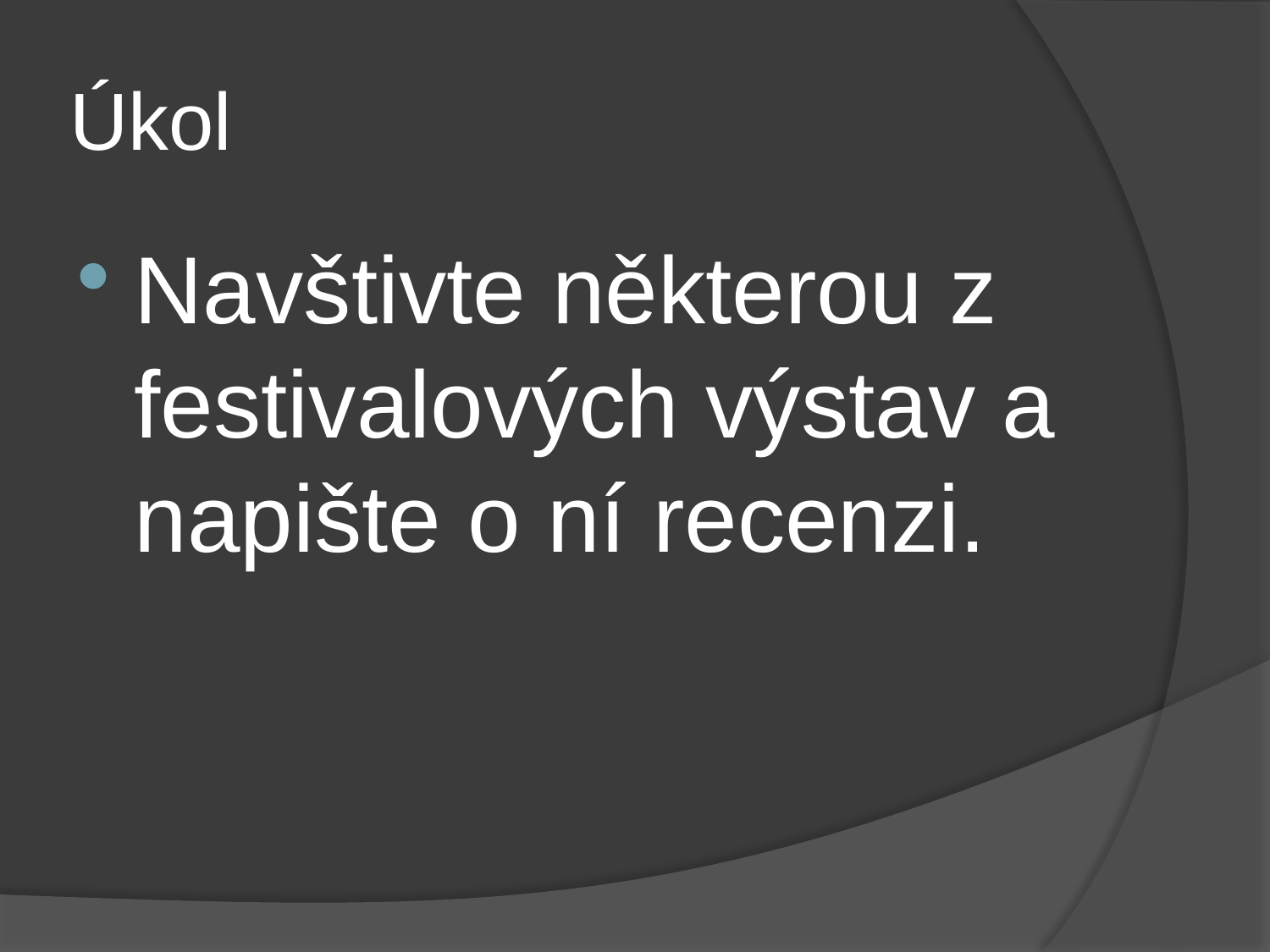

# Úkol
Navštivte některou z festivalových výstav a napište o ní recenzi.